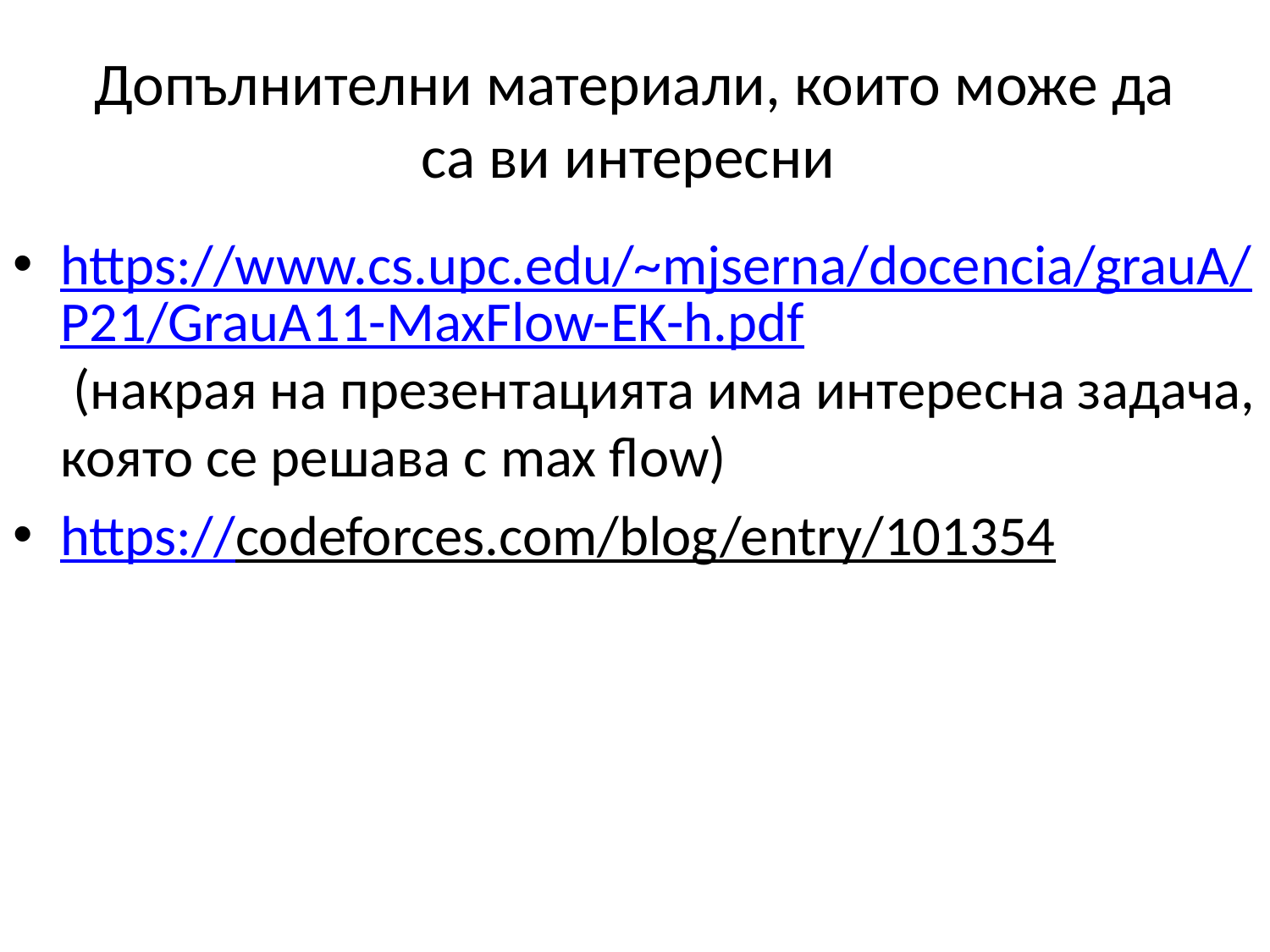

# Допълнителни материали, които може да са ви интересни
https://www.cs.upc.edu/~mjserna/docencia/grauA/P21/GrauA11-MaxFlow-EK-h.pdf (накрая на презентацията има интересна задача, която се решава с max flow)
https://codeforces.com/blog/entry/101354